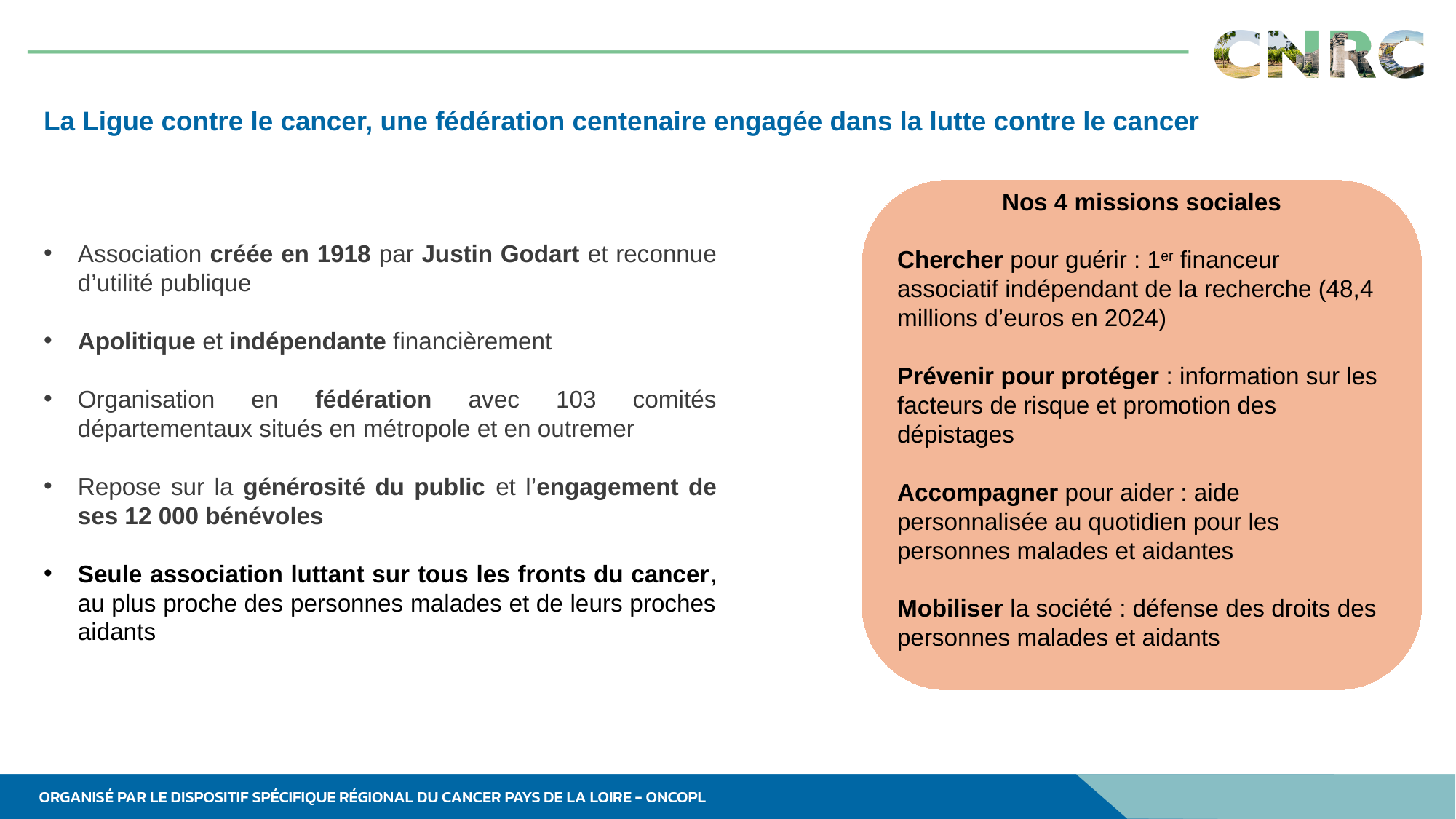

# La Ligue contre le cancer, une fédération centenaire engagée dans la lutte contre le cancer
Nos 4 missions sociales

Chercher pour guérir : 1er financeur associatif indépendant de la recherche (48,4 millions d’euros en 2024)

Prévenir pour protéger : information sur les facteurs de risque et promotion des dépistages

Accompagner pour aider : aide personnalisée au quotidien pour les personnes malades et aidantes

Mobiliser la société : défense des droits des personnes malades et aidants

Association créée en 1918 par Justin Godart et reconnue d’utilité publique

Apolitique et indépendante financièrement

Organisation en fédération avec 103 comités départementaux situés en métropole et en outremer

Repose sur la générosité du public et l’engagement de ses 12 000 bénévoles

Seule association luttant sur tous les fronts du cancer, au plus proche des personnes malades et de leurs proches aidants